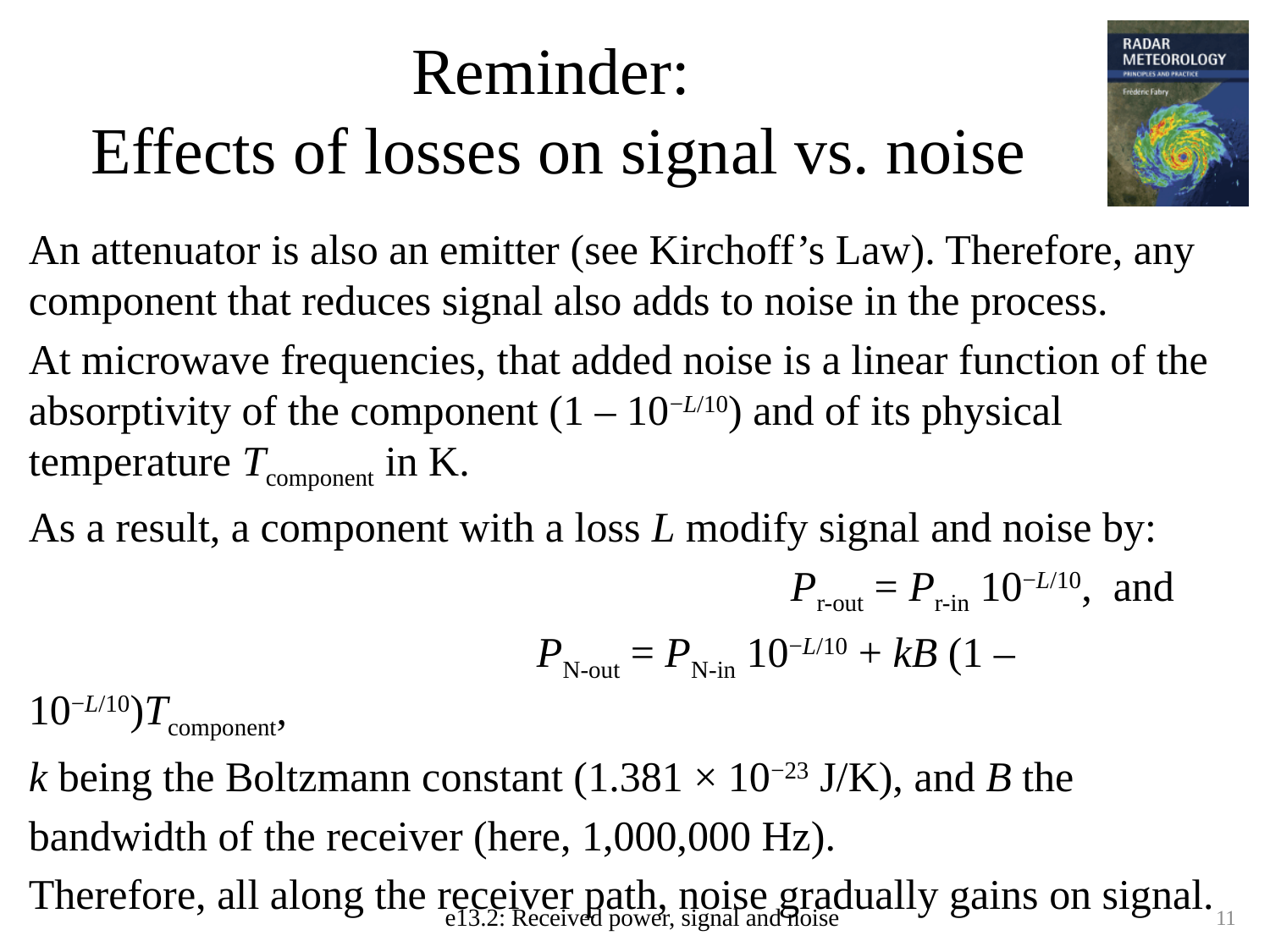

# Reminder: Effects of losses on signal vs. noise
An attenuator is also an emitter (see Kirchoff’s Law). Therefore, any component that reduces signal also adds to noise in the process.
At microwave frequencies, that added noise is a linear function of the absorptivity of the component (1 – 10−L/10) and of its physical temperature Tcomponent in K.
As a result, a component with a loss L modify signal and noise by:
						Pr-out = Pr-in 10−L/10,  and
				PN-out = PN-in 10−L/10 + kB (1 – 10−L/10)Tcomponent,
k being the Boltzmann constant (1.381 × 10−23 J/K), and B the
bandwidth of the receiver (here, 1,000,000 Hz).
Therefore, all along the receiver path, noise gradually gains on signal.
e13.2: Received power, signal and noise
11